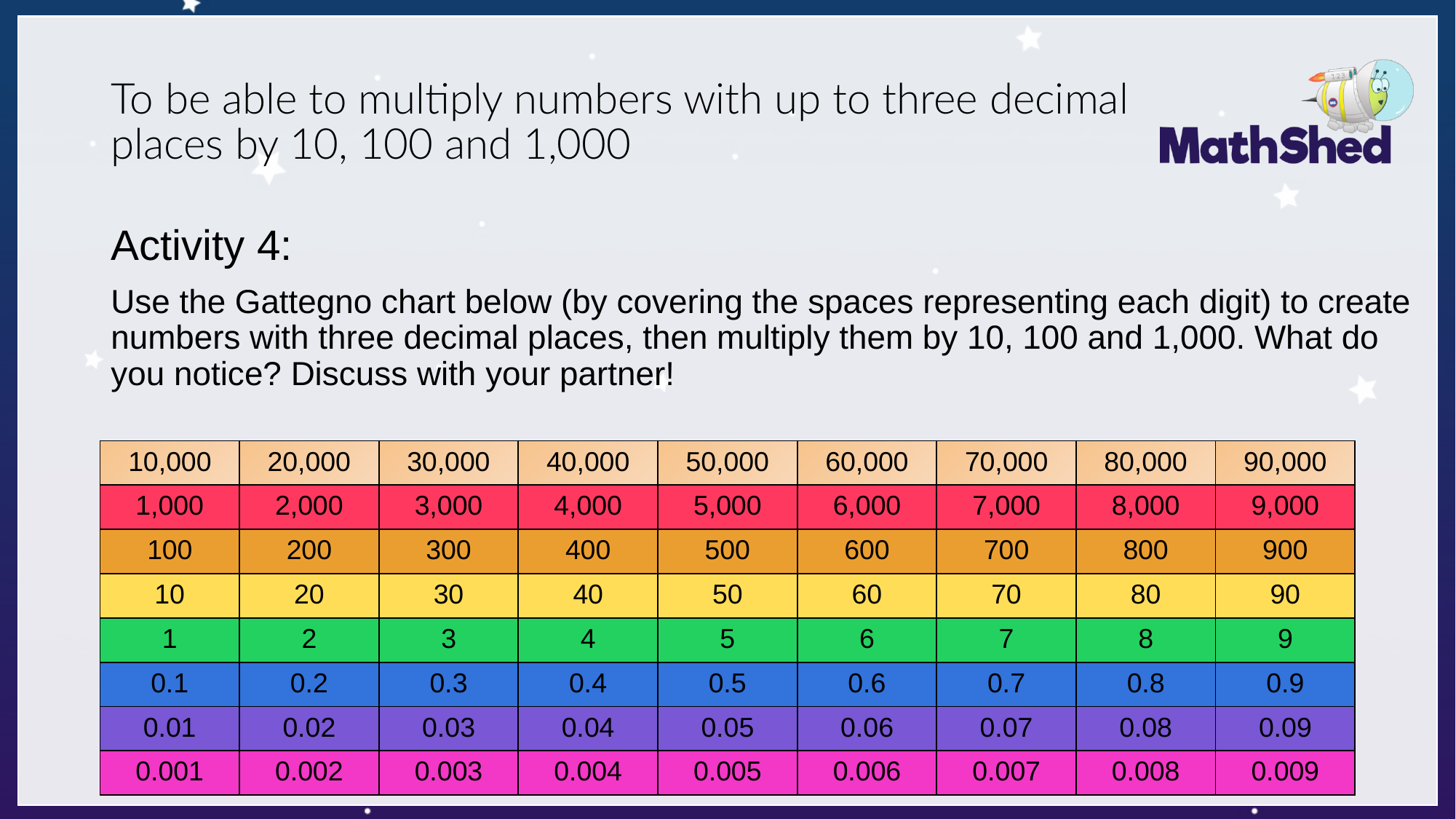

# To be able to multiply numbers with up to three decimal places by 10, 100 and 1,000
Activity 4:
Use the Gattegno chart below (by covering the spaces representing each digit) to create numbers with three decimal places, then multiply them by 10, 100 and 1,000. What do you notice? Discuss with your partner!

| 10,000 | 20,000 | 30,000 | 40,000 | 50,000 | 60,000 | 70,000 | 80,000 | 90,000 |
| --- | --- | --- | --- | --- | --- | --- | --- | --- |
| 1,000 | 2,000 | 3,000 | 4,000 | 5,000 | 6,000 | 7,000 | 8,000 | 9,000 |
| 100 | 200 | 300 | 400 | 500 | 600 | 700 | 800 | 900 |
| 10 | 20 | 30 | 40 | 50 | 60 | 70 | 80 | 90 |
| 1 | 2 | 3 | 4 | 5 | 6 | 7 | 8 | 9 |
| 0.1 | 0.2 | 0.3 | 0.4 | 0.5 | 0.6 | 0.7 | 0.8 | 0.9 |
| 0.01 | 0.02 | 0.03 | 0.04 | 0.05 | 0.06 | 0.07 | 0.08 | 0.09 |
| 0.001 | 0.002 | 0.003 | 0.004 | 0.005 | 0.006 | 0.007 | 0.008 | 0.009 |